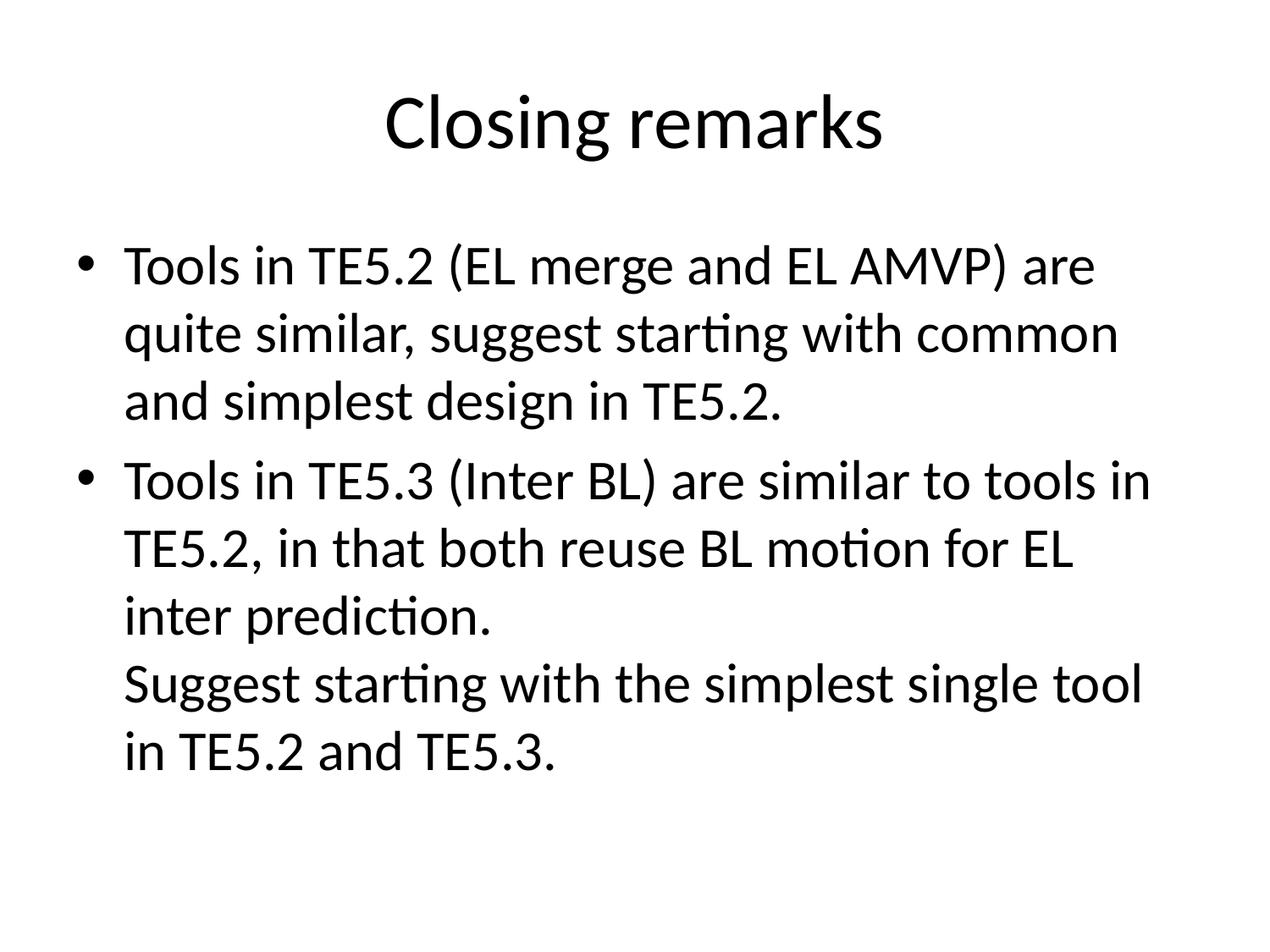

# Closing remarks
Tools in TE5.2 (EL merge and EL AMVP) are quite similar, suggest starting with common and simplest design in TE5.2.
Tools in TE5.3 (Inter BL) are similar to tools in TE5.2, in that both reuse BL motion for EL inter prediction.
Suggest starting with the simplest single tool in TE5.2 and TE5.3.